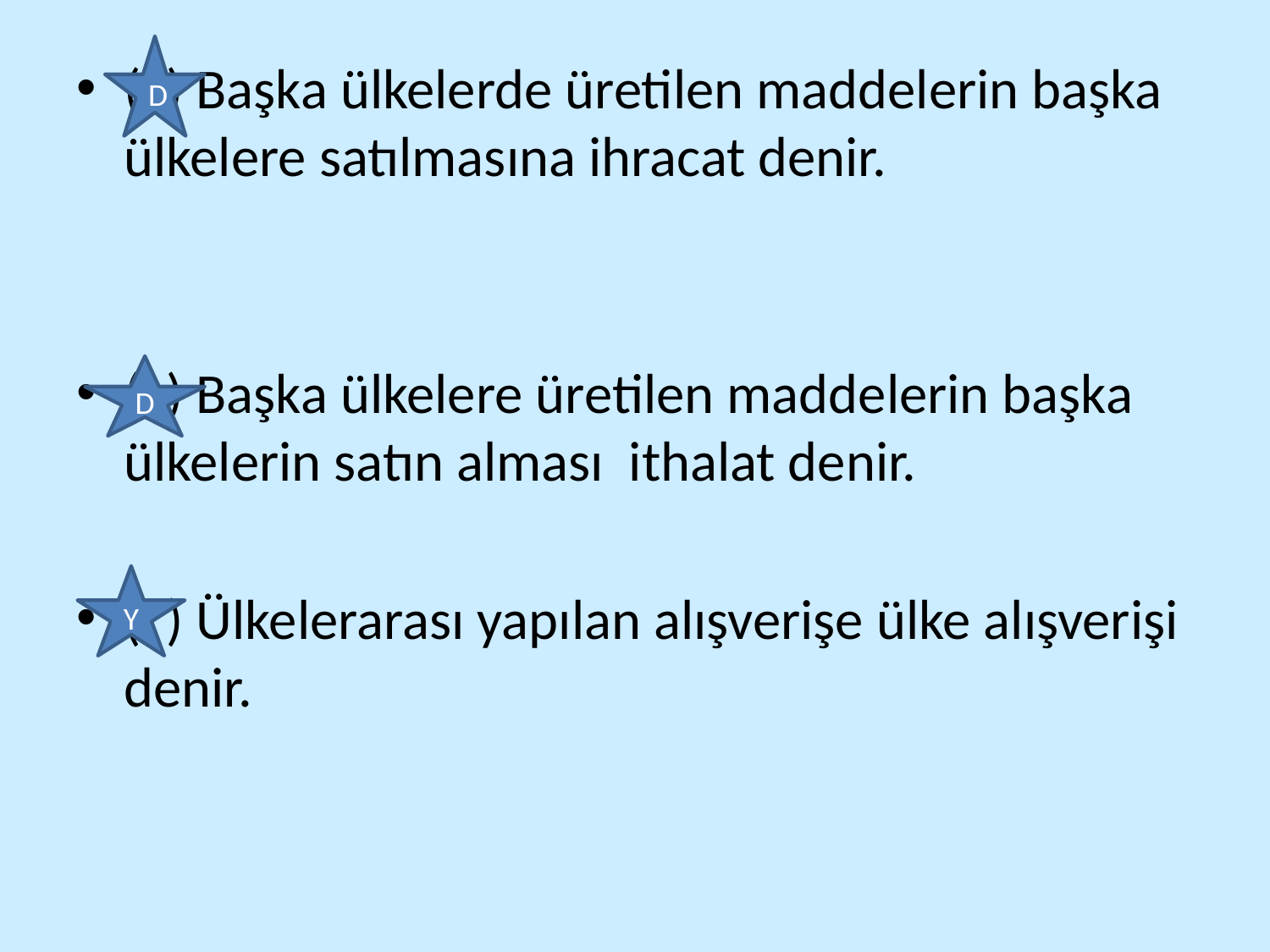

D
(  ) Başka ülkelerde üretilen maddelerin başka ülkelere satılmasına ihracat denir.

(  ) Başka ülkelere üretilen maddelerin başka ülkelerin satın alması  ithalat denir.

(  ) Ülkelerarası yapılan alışverişe ülke alışverişi denir.
D
Y